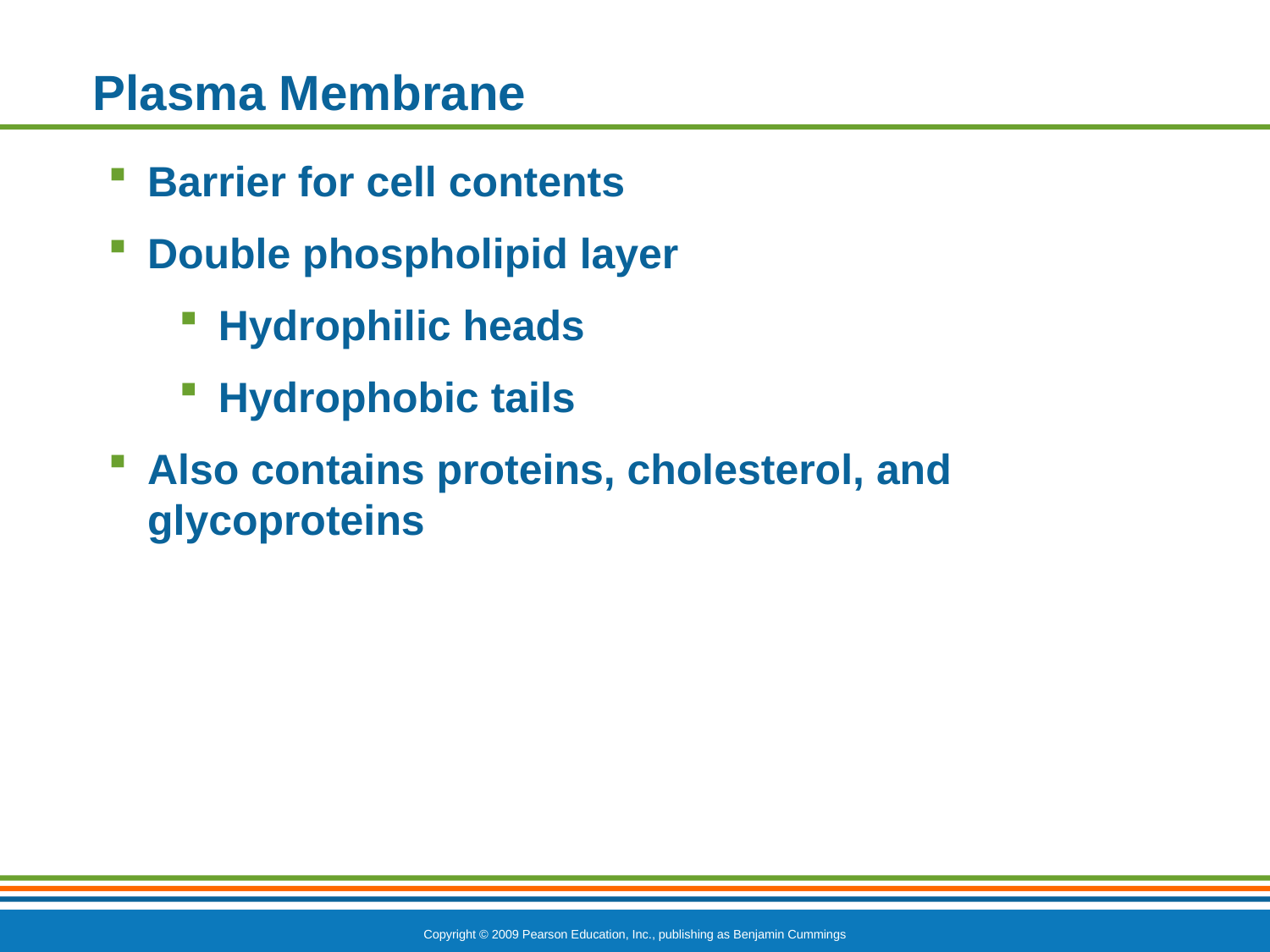

# Plasma Membrane
Barrier for cell contents
Double phospholipid layer
Hydrophilic heads
Hydrophobic tails
Also contains proteins, cholesterol, and glycoproteins